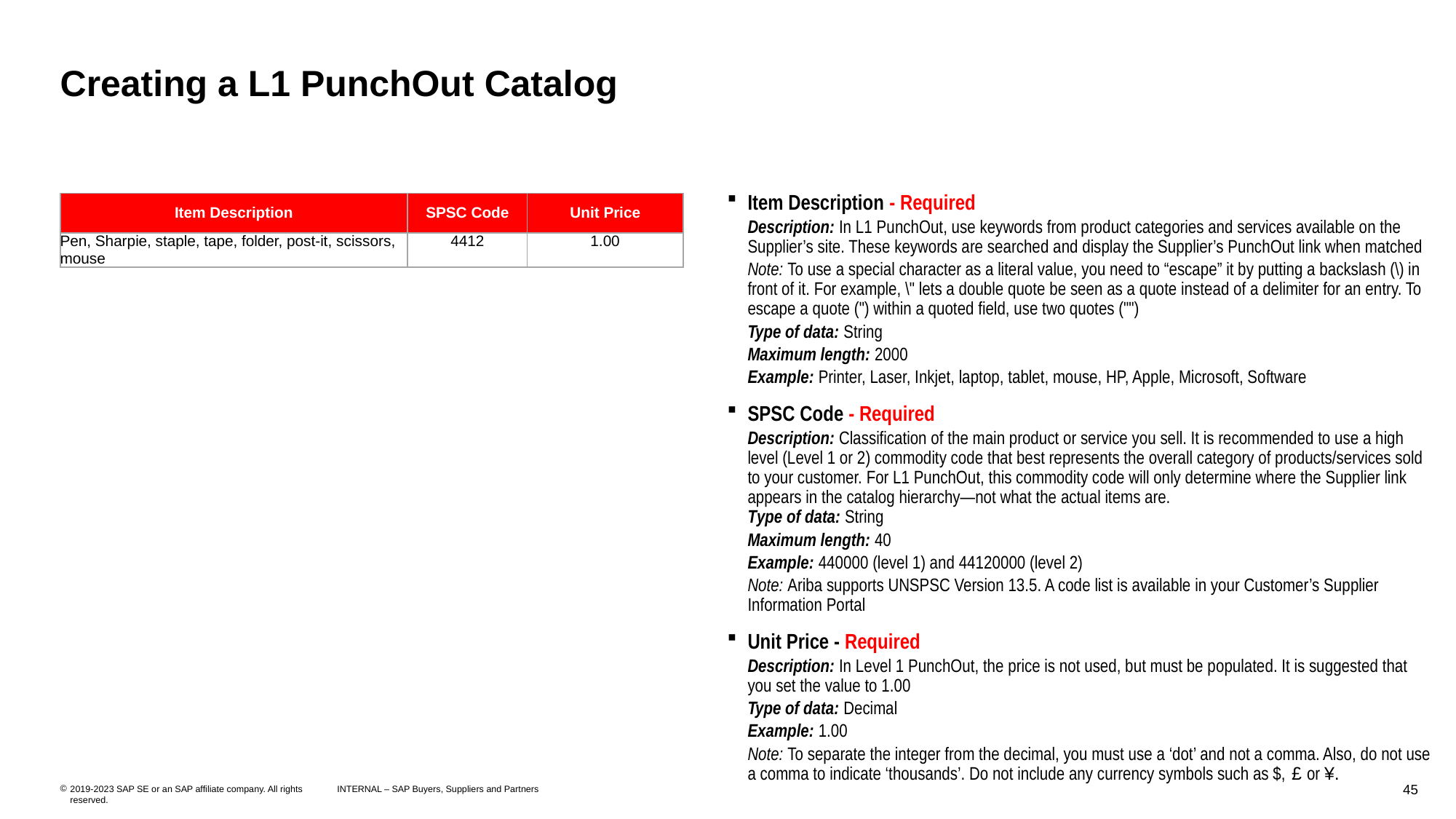

# Creating a L1 PunchOut Catalog
| Item Description | SPSC Code | Unit Price |
| --- | --- | --- |
| Pen, Sharpie, staple, tape, folder, post-it, scissors, mouse | 4412 | 1.00 |
Item Description - Required
Description: In L1 PunchOut, use keywords from product categories and services available on the Supplier’s site. These keywords are searched and display the Supplier’s PunchOut link when matched
Note: To use a special character as a literal value, you need to “escape” it by putting a backslash (\) in front of it. For example, \" lets a double quote be seen as a quote instead of a delimiter for an entry. To escape a quote (") within a quoted field, use two quotes ("")
Type of data: String
Maximum length: 2000
Example: Printer, Laser, Inkjet, laptop, tablet, mouse, HP, Apple, Microsoft, Software
SPSC Code - Required
Description: Classification of the main product or service you sell. It is recommended to use a high level (Level 1 or 2) commodity code that best represents the overall category of products/services sold to your customer. For L1 PunchOut, this commodity code will only determine where the Supplier link appears in the catalog hierarchy—not what the actual items are.
Type of data: String
Maximum length: 40
Example: 440000 (level 1) and 44120000 (level 2)
Note: Ariba supports UNSPSC Version 13.5. A code list is available in your Customer’s Supplier Information Portal
Unit Price - Required
Description: In Level 1 PunchOut, the price is not used, but must be populated. It is suggested that you set the value to 1.00
Type of data: Decimal
Example: 1.00
Note: To separate the integer from the decimal, you must use a ‘dot’ and not a comma. Also, do not use a comma to indicate ‘thousands’. Do not include any currency symbols such as $, £ or ¥.